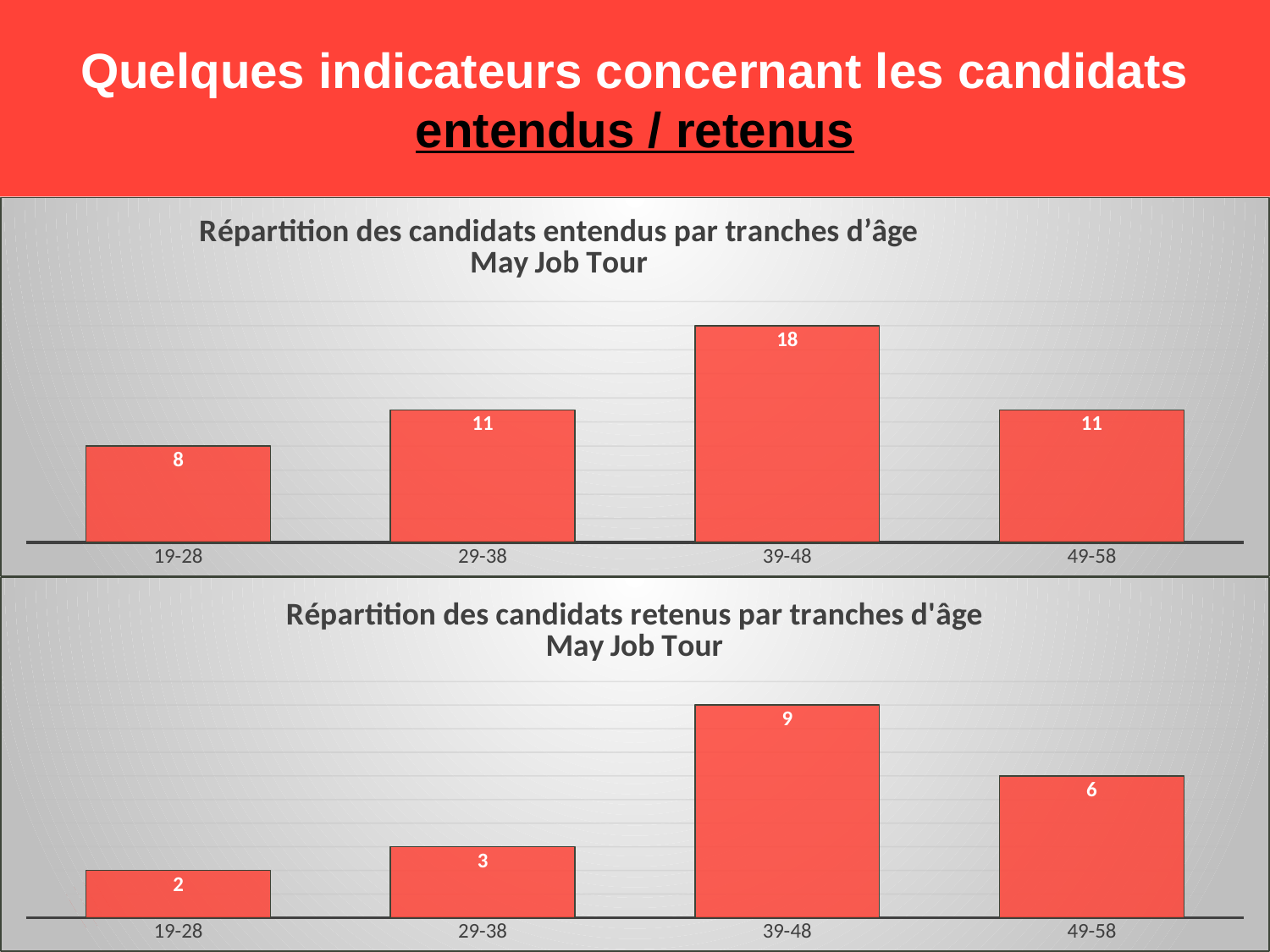

# Quelques indicateurs concernant les candidats entendus / retenus

### Chart: Répartition des candidats entendus par tranches d’âge
May Job Tour

| Category | OUI |
|---|---|
| 19-28 | 8.0 |
| 29-38 | 11.0 |
| 39-48 | 18.0 |
| 49-58 | 11.0 |

### Chart: Répartition des candidats retenus par tranches d'âge
May Job Tour

| Category | OUI |
|---|---|
| 19-28 | 2.0 |
| 29-38 | 3.0 |
| 39-48 | 9.0 |
| 49-58 | 6.0 |
11